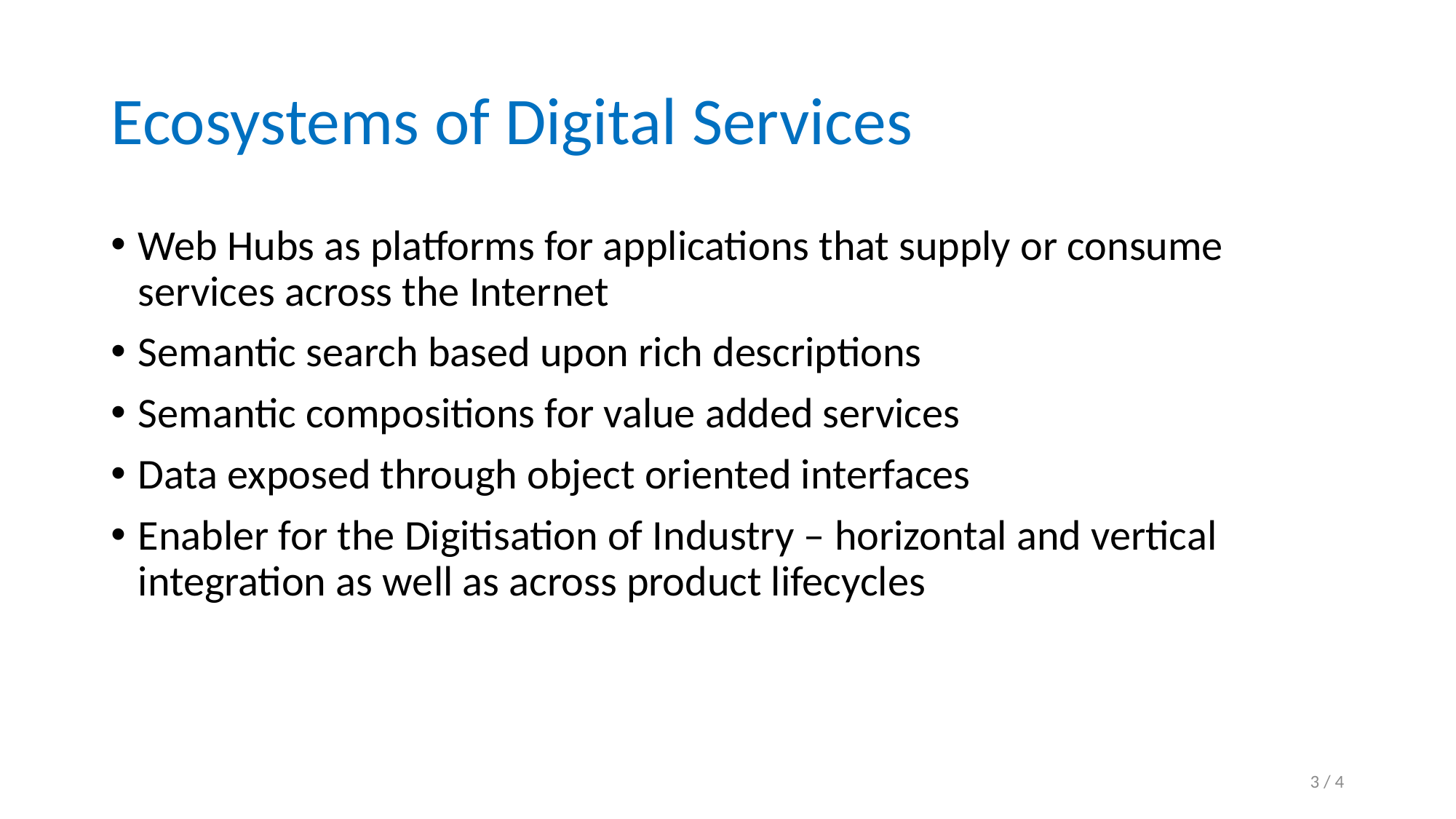

# Ecosystems of Digital Services
Web Hubs as platforms for applications that supply or consume services across the Internet
Semantic search based upon rich descriptions
Semantic compositions for value added services
Data exposed through object oriented interfaces
Enabler for the Digitisation of Industry – horizontal and vertical integration as well as across product lifecycles
3 / 4